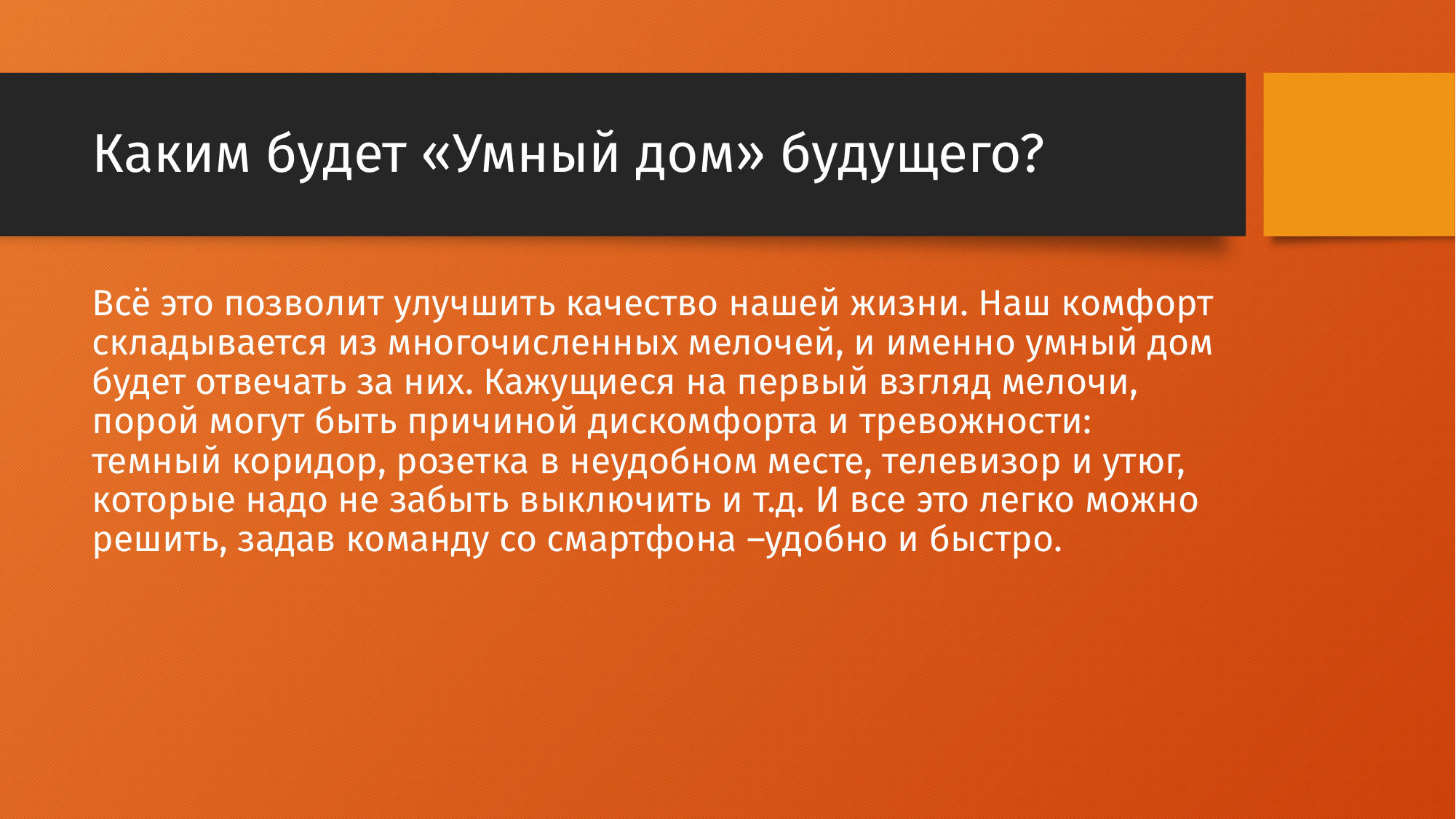

# Каким будет «Умный дом» будущего?
Всё это позволит улучшить качество нашей жизни. Наш комфорт складывается из многочисленных мелочей, и именно умный дом будет отвечать за них. Кажущиеся на первый взгляд мелочи, порой могут быть причиной дискомфорта и тревожности: темный коридор, розетка в неудобном месте, телевизор и утюг, которые надо не забыть выключить и т.д. И все это легко можно решить, задав команду со смартфона –удобно и быстро.